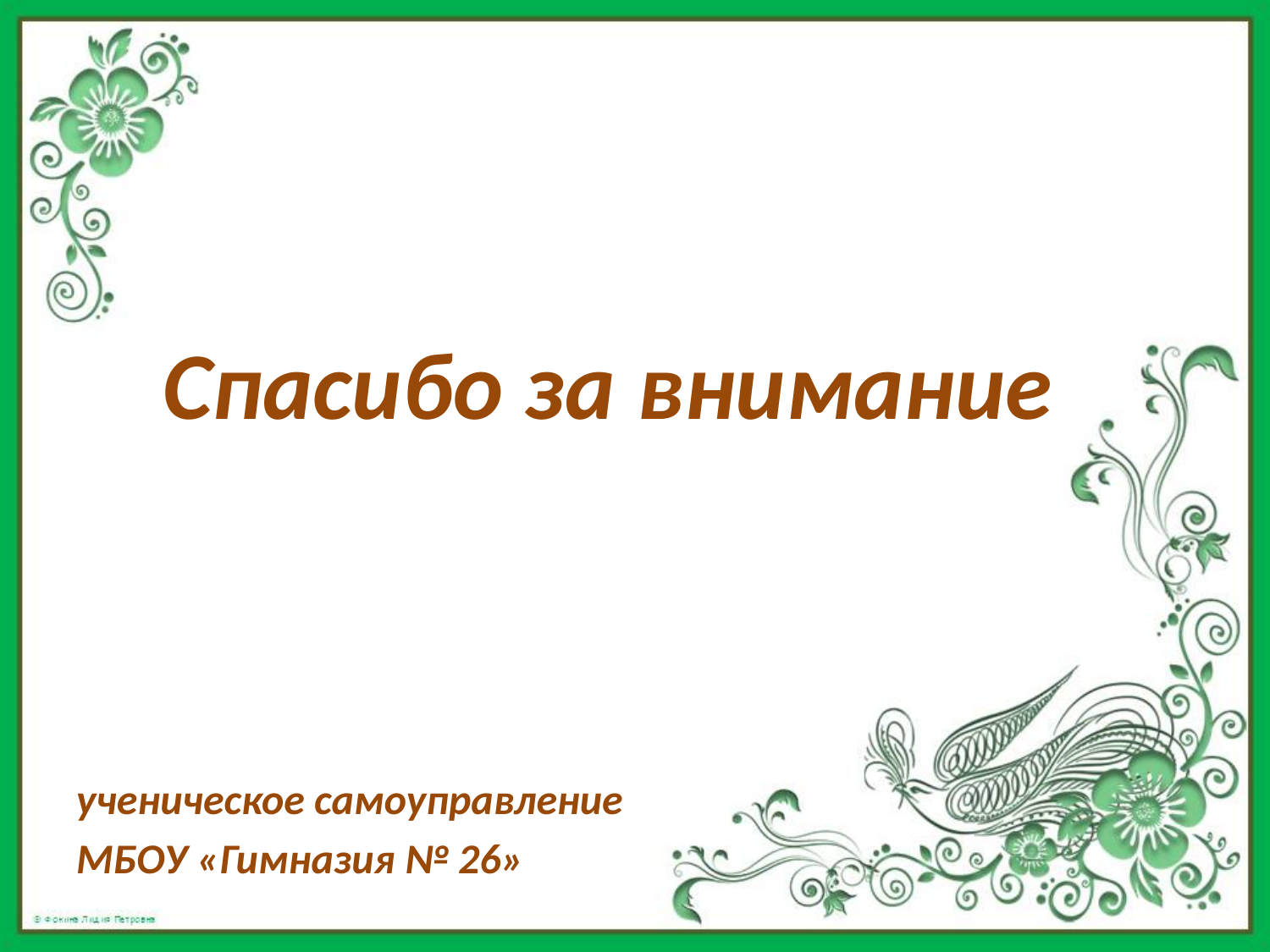

Спасибо за внимание

ученическое самоуправление
МБОУ «Гимназия № 26»